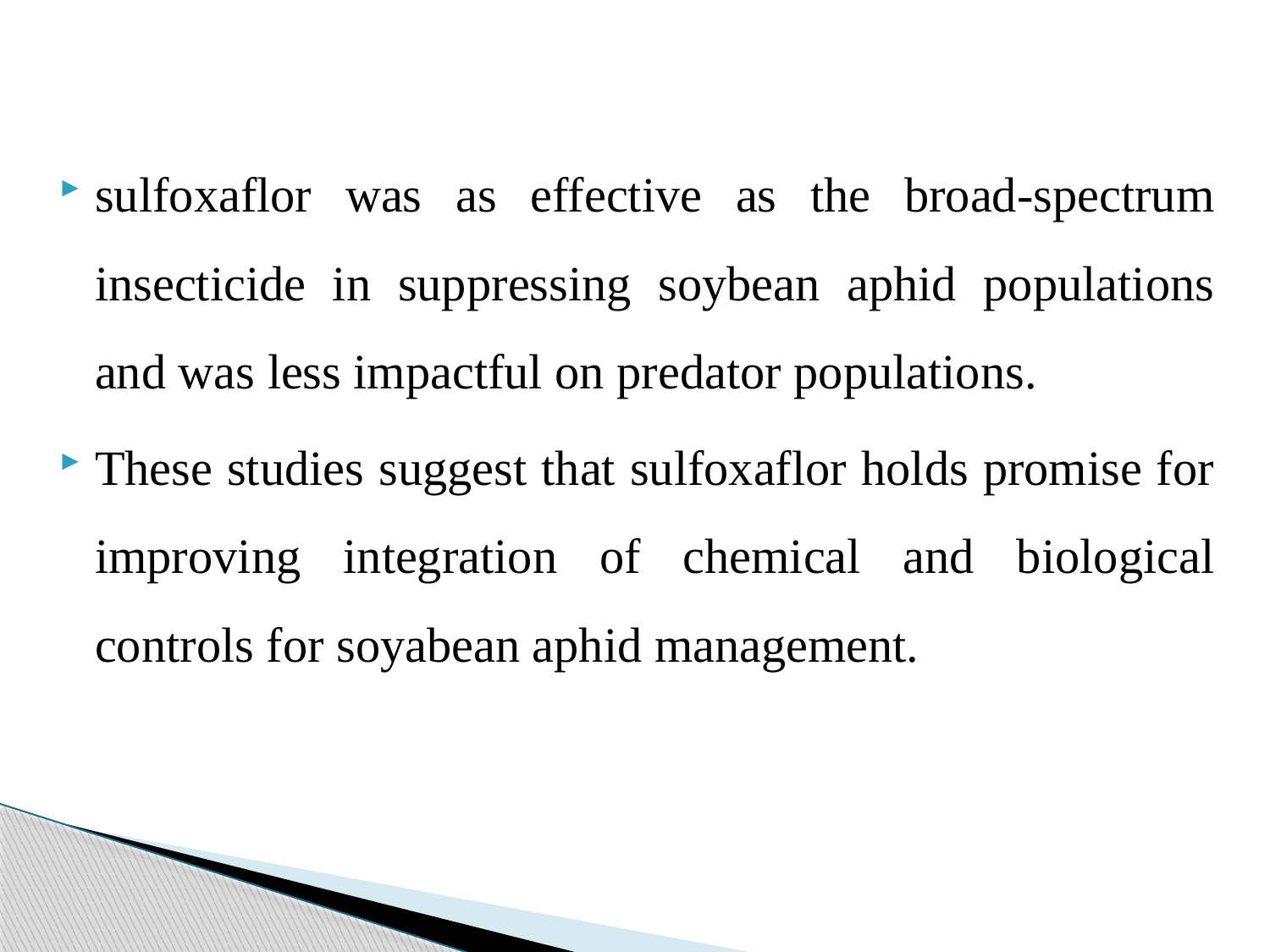

sulfoxaflor was as effective as the broad-spectrum insecticide in suppressing soybean aphid populations and was less impactful on predator populations.
These studies suggest that sulfoxaflor holds promise for improving integration of chemical and biological controls for soyabean aphid management.